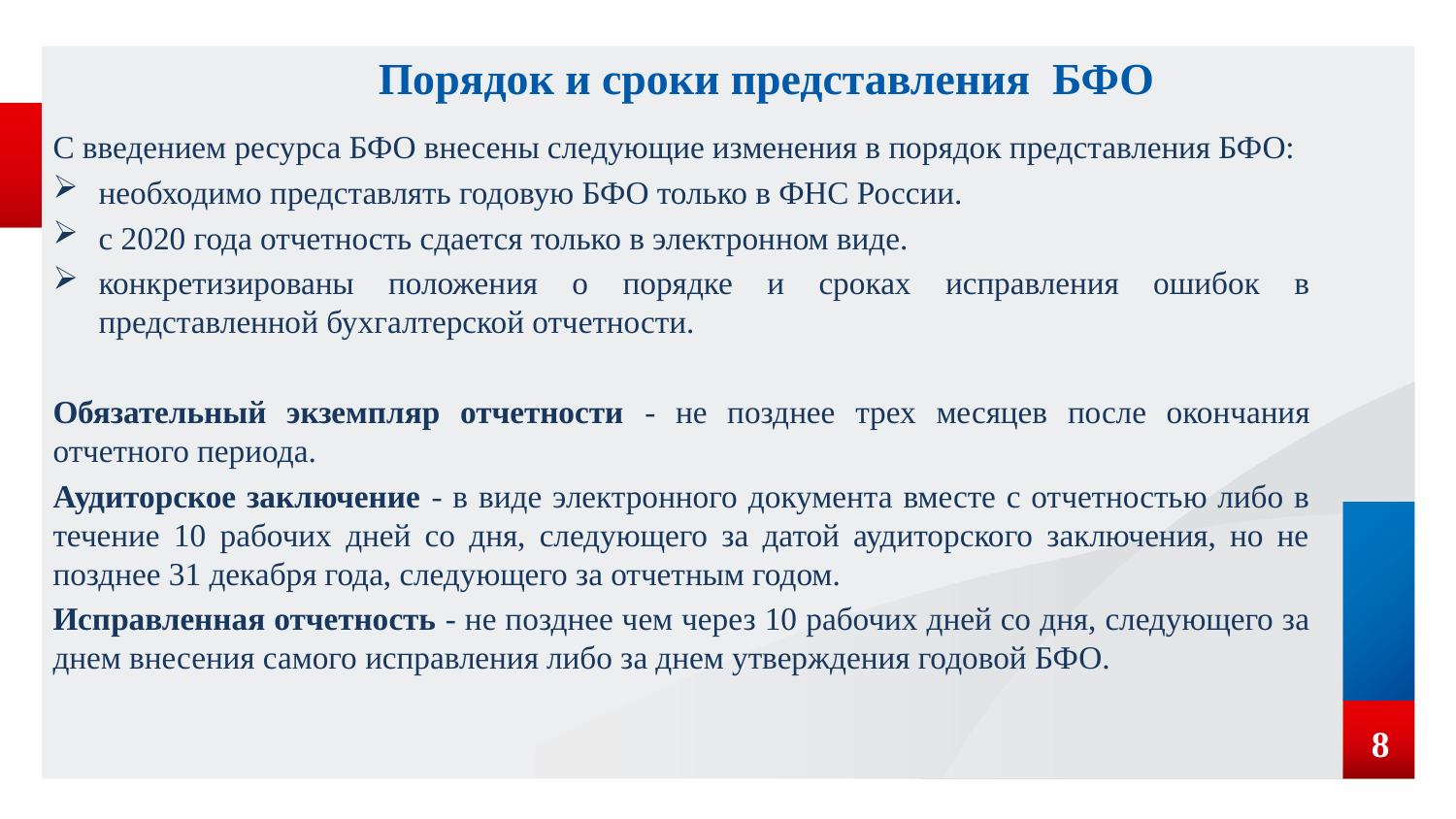

# Порядок и сроки представления  БФО
С введением ресурса БФО внесены следующие изменения в порядок представления БФО:
необходимо представлять годовую БФО только в ФНС России.
с 2020 года отчетность сдается только в электронном виде.
конкретизированы положения о порядке и сроках исправления ошибок в представленной бухгалтерской отчетности.

Обязательный экземпляр отчетности - не позднее трех месяцев после окончания отчетного периода.
Аудиторское заключение - в виде электронного документа вместе с отчетностью либо в течение 10 рабочих дней со дня, следующего за датой аудиторского заключения, но не позднее 31 декабря года, следующего за отчетным годом.
Исправленная отчетность - не позднее чем через 10 рабочих дней со дня, следующего за днем внесения самого исправления либо за днем утверждения годовой БФО.

8